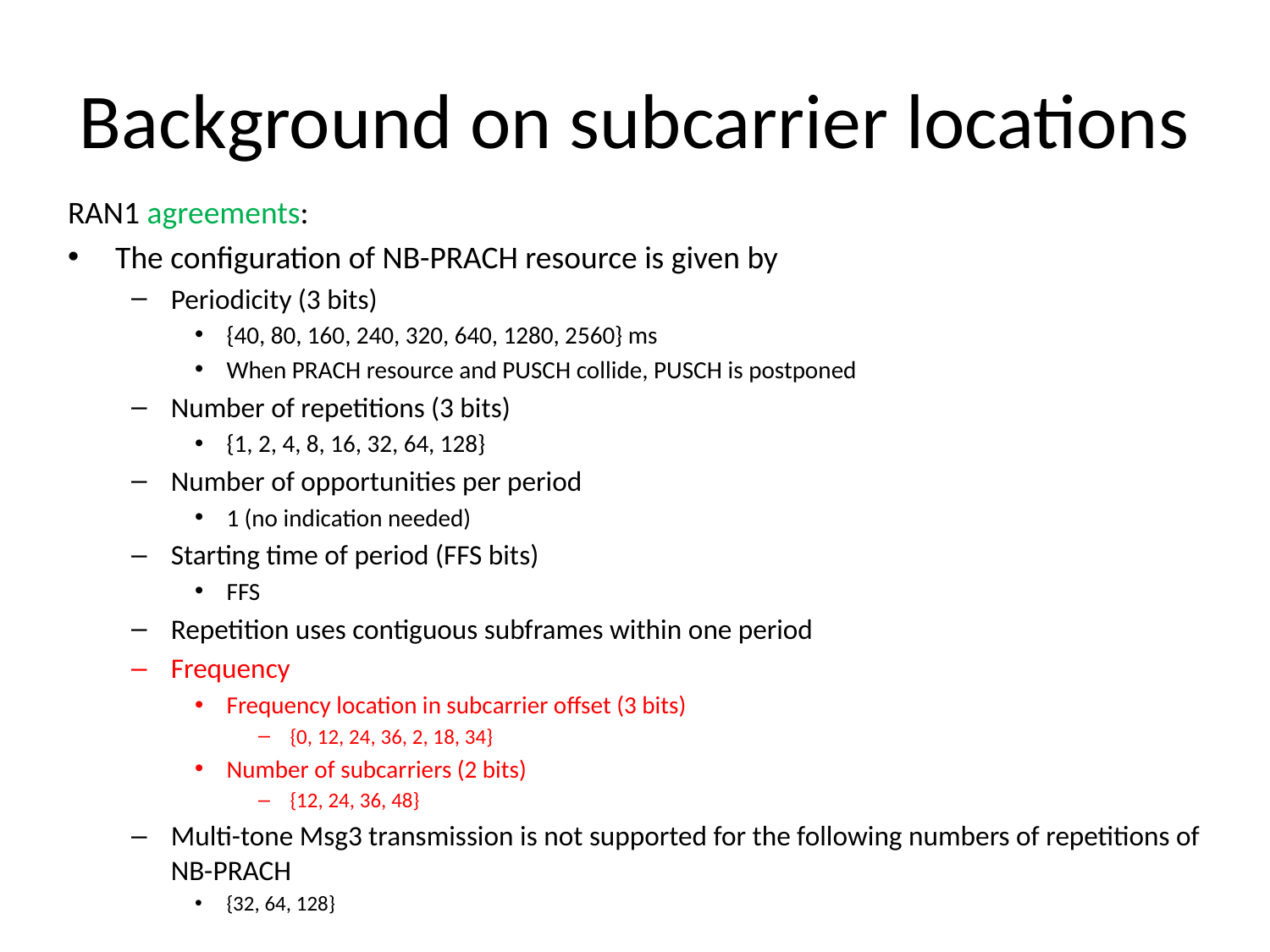

# Background on subcarrier locations
RAN1 agreements:
The configuration of NB-PRACH resource is given by
Periodicity (3 bits)
{40, 80, 160, 240, 320, 640, 1280, 2560} ms
When PRACH resource and PUSCH collide, PUSCH is postponed
Number of repetitions (3 bits)
{1, 2, 4, 8, 16, 32, 64, 128}
Number of opportunities per period
1 (no indication needed)
Starting time of period (FFS bits)
FFS
Repetition uses contiguous subframes within one period
Frequency
Frequency location in subcarrier offset (3 bits)
{0, 12, 24, 36, 2, 18, 34}
Number of subcarriers (2 bits)
{12, 24, 36, 48}
Multi-tone Msg3 transmission is not supported for the following numbers of repetitions of NB-PRACH
{32, 64, 128}